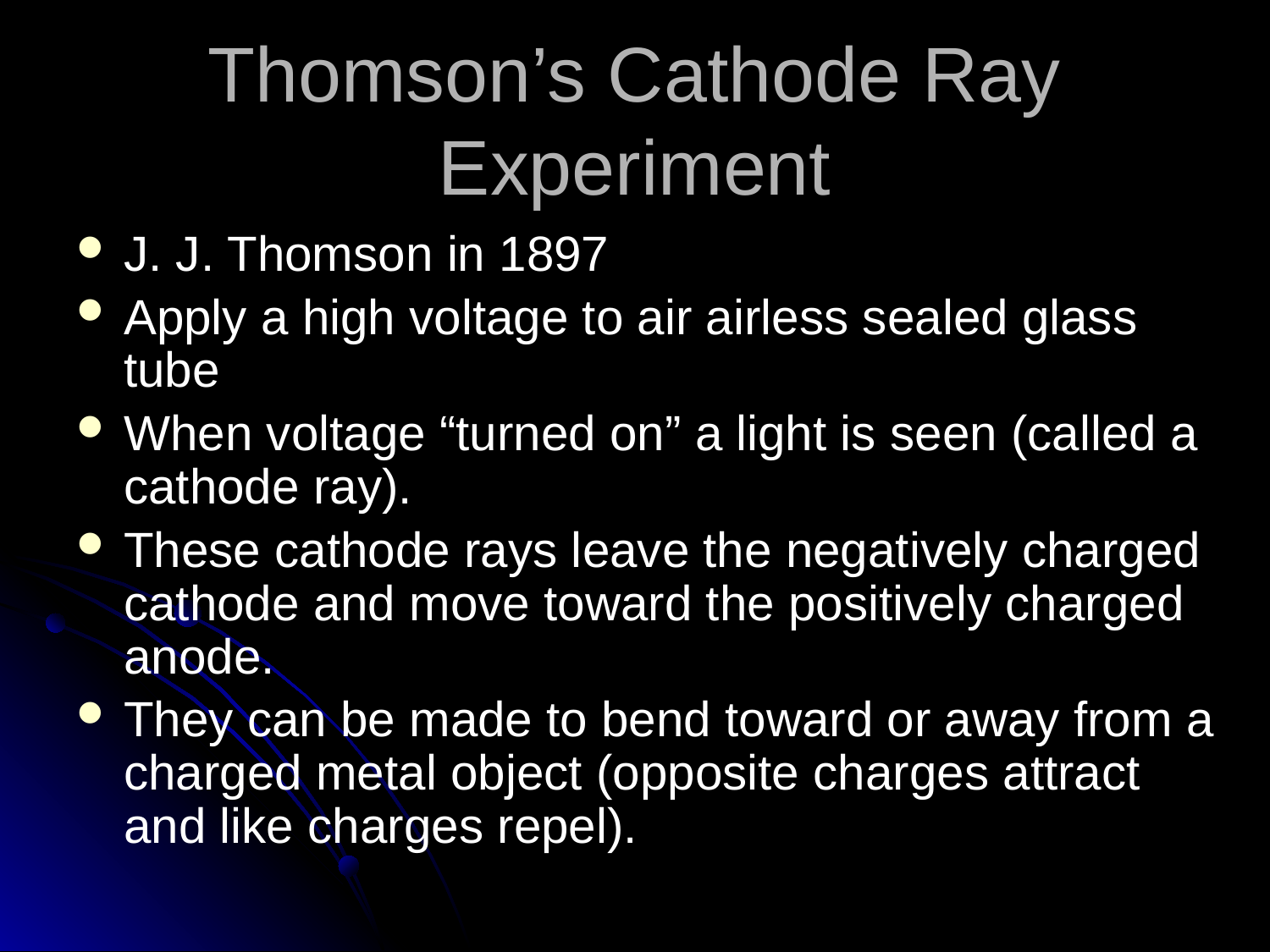

# Thomson’s Cathode Ray Experiment
J. J. Thomson in 1897
Apply a high voltage to air airless sealed glass tube
When voltage “turned on” a light is seen (called a cathode ray).
These cathode rays leave the negatively charged cathode and move toward the positively charged anode.
They can be made to bend toward or away from a charged metal object (opposite charges attract and like charges repel).